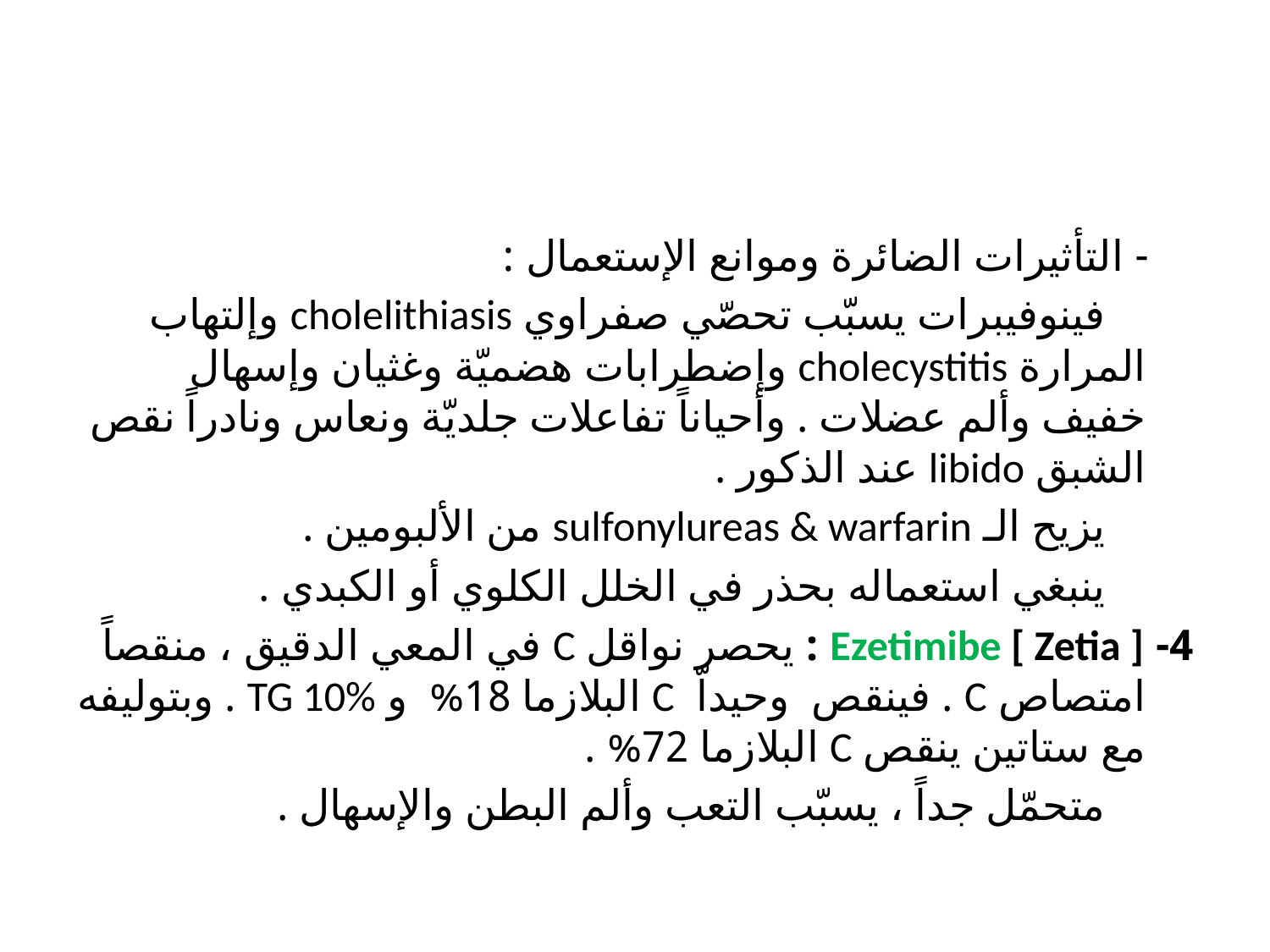

#
    - التأثيرات الضائرة وموانع الإستعمال :
        فينوفيبرات يسبّب تحصّي صفراوي cholelithiasis وإلتهاب المرارة cholecystitis وإضطرابات هضميّة وغثيان وإسهال خفيف وألم عضلات . وأحياناً تفاعلات جلديّة ونعاس ونادراً نقص الشبق libido عند الذكور .
        يزيح الـ sulfonylureas & warfarin من الألبومين .
        ينبغي استعماله بحذر في الخلل الكلوي أو الكبدي .
4- Ezetimibe [ Zetia ] : يحصر نواقل C في المعي الدقيق ، منقصاً امتصاص C . فينقص  وحيداّ  C البلازما 18%  و TG 10% . وبتوليفه مع ستاتين ينقص C البلازما 72% .
        متحمّل جداً ، يسبّب التعب وألم البطن والإسهال .